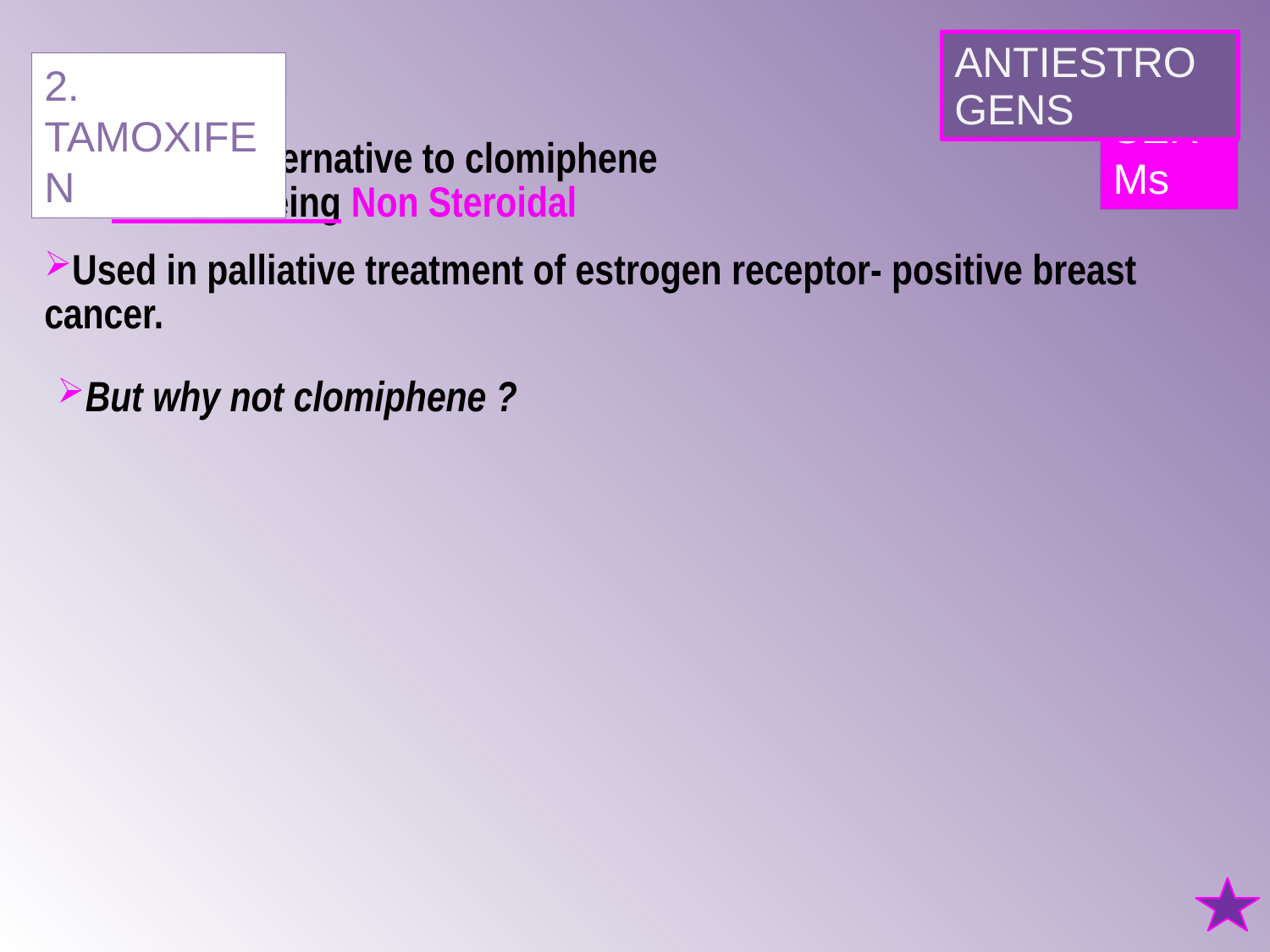

ANTIESTROGENS
2. TAMOXIFEN
SERMs
Is similar & alternative to clomiphene
But differ in being Non Steroidal
Used in palliative treatment of estrogen receptor- positive breast cancer.
But why not clomiphene ?